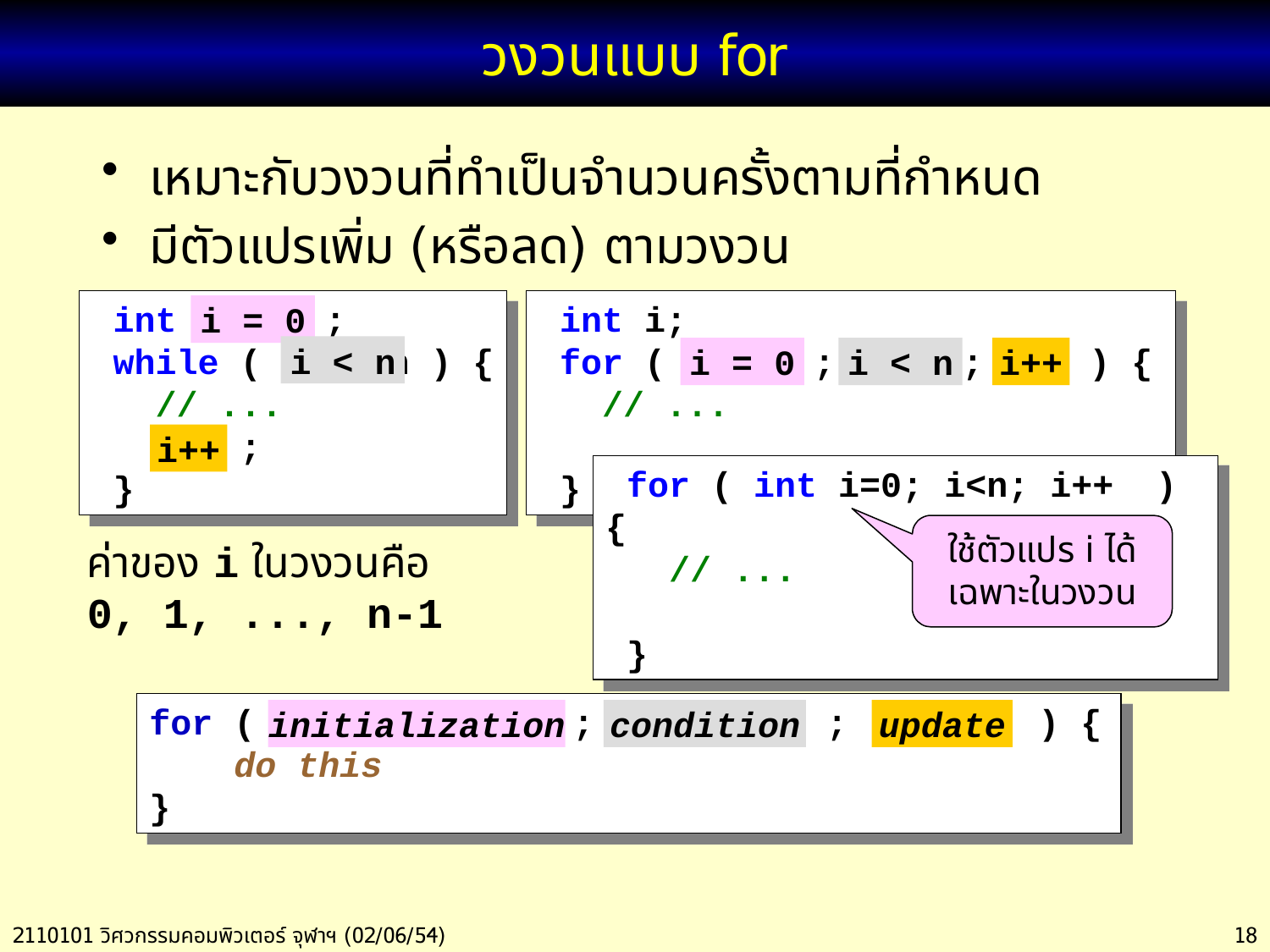

# วงวนแบบ for
เหมาะกับวงวนที่ทำเป็นจำนวนครั้งตามที่กำหนด
มีตัวแปรเพิ่ม (หรือลด) ตามวงวน
 int i = 0 ;
 while (  i < n ) {
   // ...
   i++ ;
 }
 int i;
 for (       ;      ;     ) {
   // ...

 }
i = 0
i < n
i = 0
i < n
i++
i++
 for ( int i=0; i<n; i++  ) {
   // ...

 }
ใช้ตัวแปร i ได้เฉพาะในวงวน
ค่าของ i ในวงวนคือ
0, 1, ..., n-1
for (               ;           ;         ) {
    do this
}
initialization
condition
update